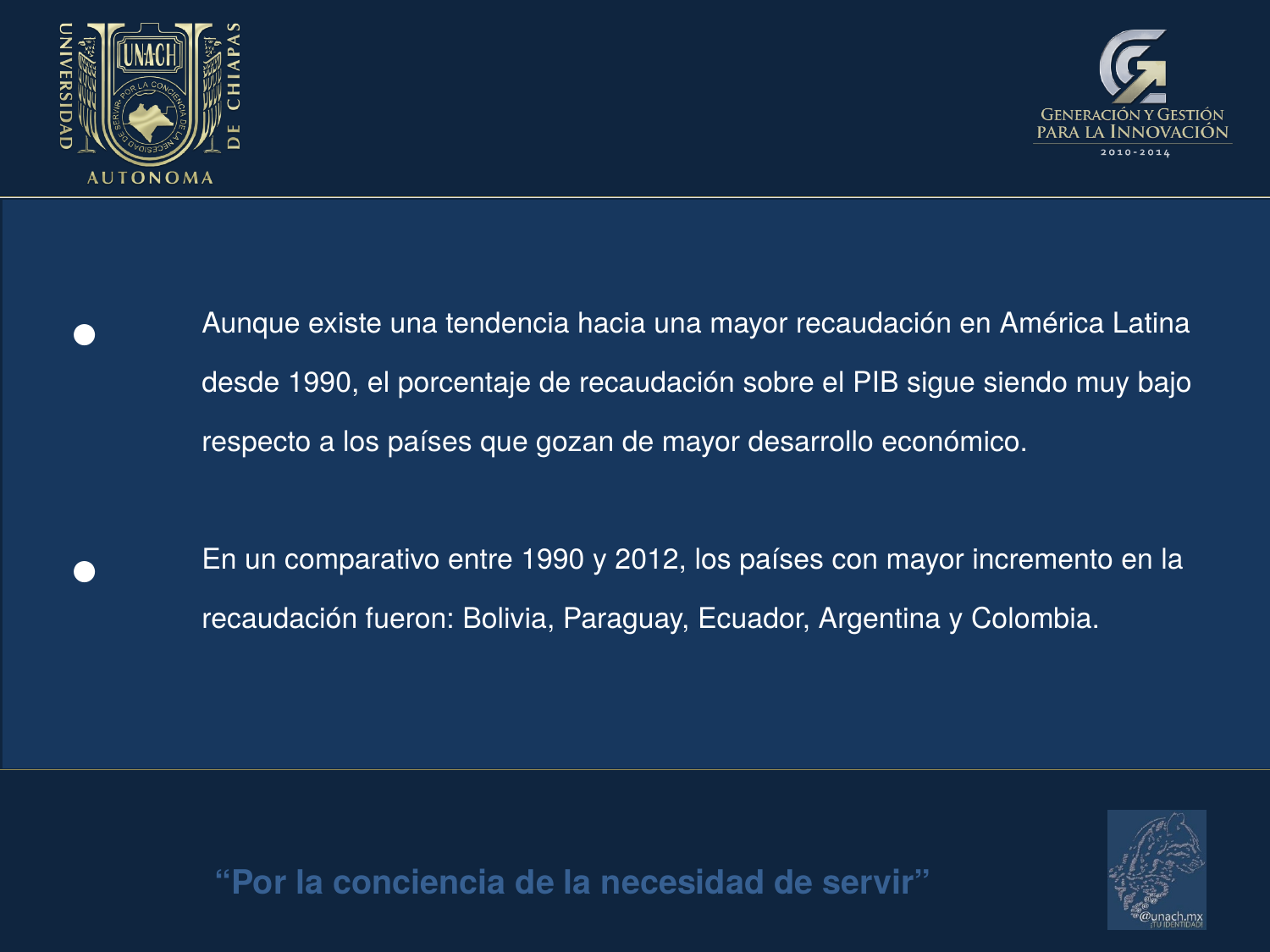

Aunque existe una tendencia hacia una mayor recaudación en América Latina desde 1990, el porcentaje de recaudación sobre el PIB sigue siendo muy bajo respecto a los países que gozan de mayor desarrollo económico.

En un comparativo entre 1990 y 2012, los países con mayor incremento en la recaudación fueron: Bolivia, Paraguay, Ecuador, Argentina y Colombia.